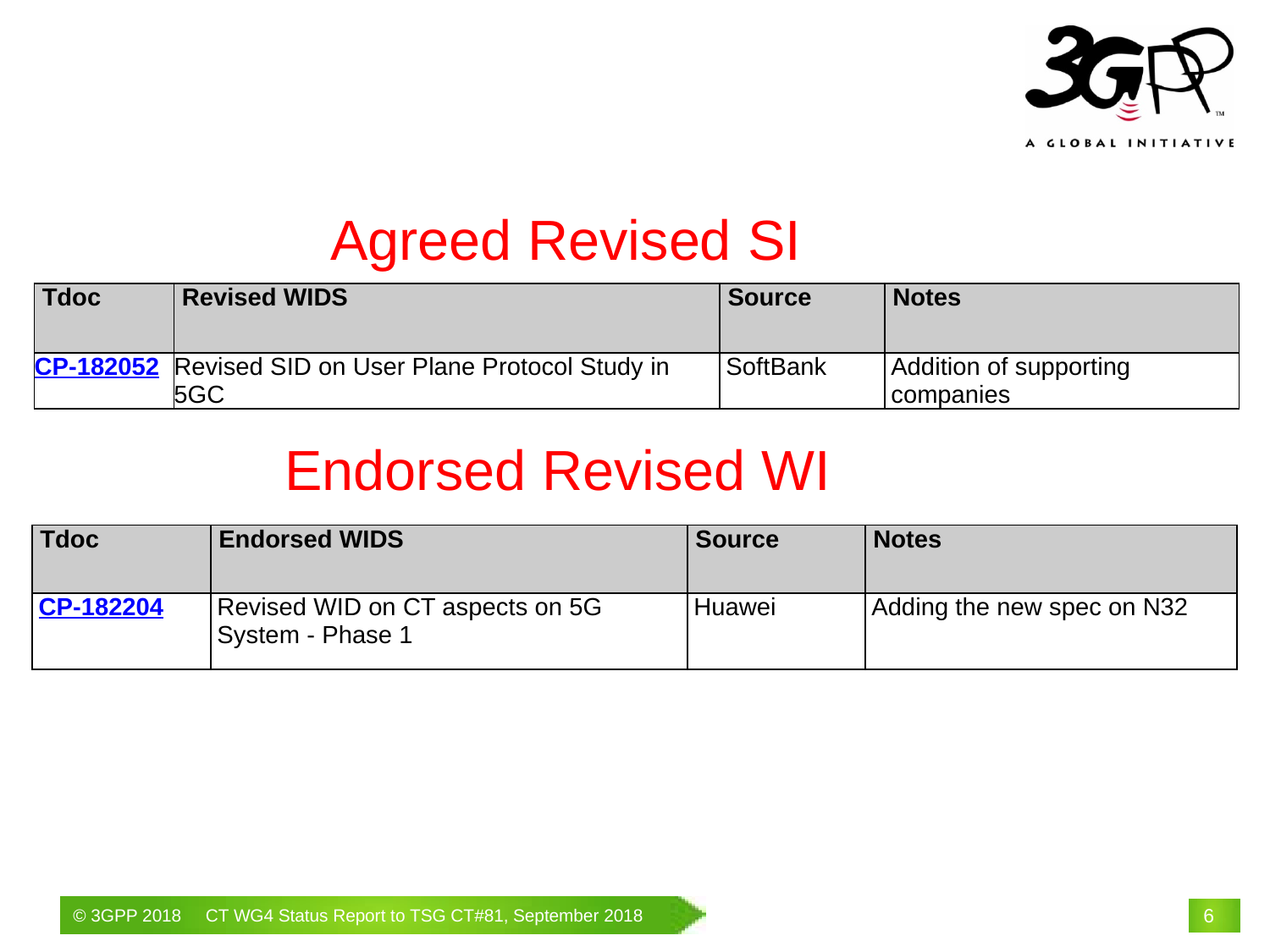

Agreed Revised SI
| Tdoc | Revised WIDS | Source | Notes |
| --- | --- | --- | --- |
| CP-182052 | Revised SID on User Plane Protocol Study in 5GC | SoftBank | Addition of supporting companies |

Endorsed Revised WI
| Tdoc | Endorsed WIDS | Source | Notes |
| --- | --- | --- | --- |
| CP-182204 | Revised WID on CT aspects on 5G System - Phase 1 | Huawei | Adding the new spec on N32 |